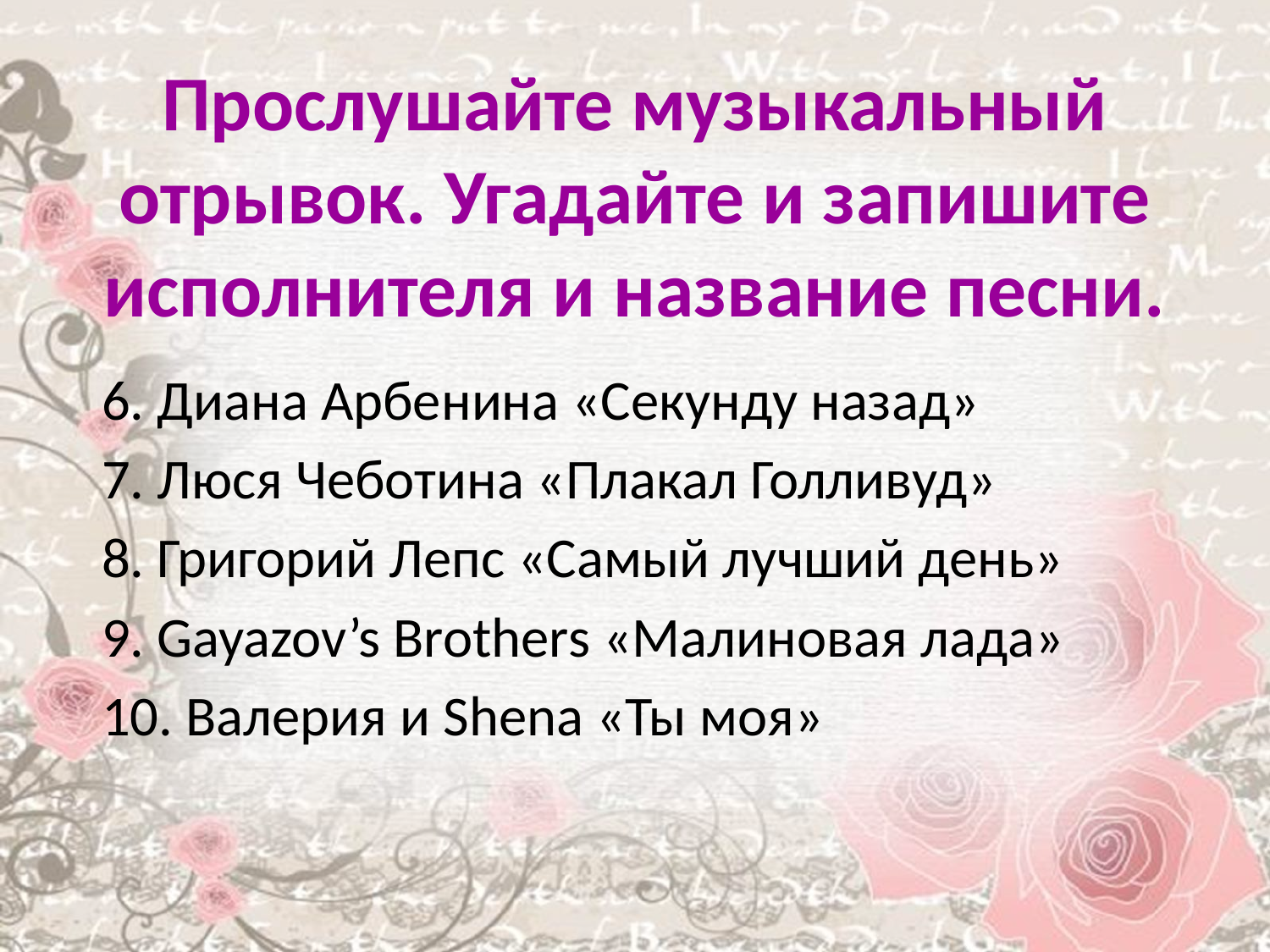

# Прослушайте музыкальный отрывок. Угадайте и запишите исполнителя и название песни.
  6. Диана Арбенина «Секунду назад»
  7. Люся Чеботина «Плакал Голливуд»
  8. Григорий Лепс «Самый лучший день»
  9. Gayazov’s Brothers «Малиновая лада»
  10. Валерия и Shena «Ты моя»